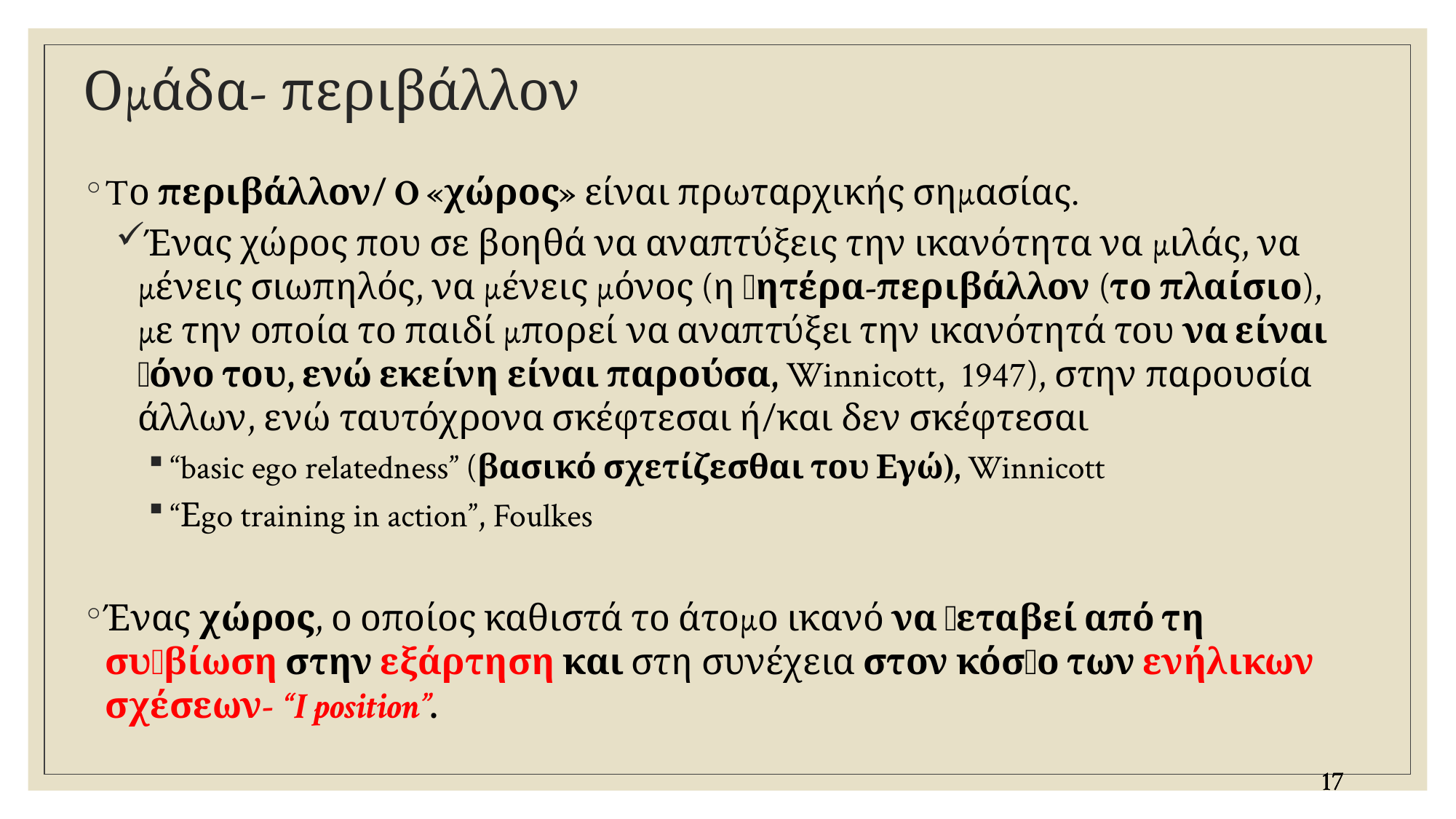

# Ομάδα- περιβάλλον
Tο περιβάλλον/ O «χώρος» είναι πρωταρχικής σημασίας.
Ένας χώρος που σε βοηθά να αναπτύξεις την ικανότητα να μιλάς, να μένεις σιωπηλός, να μένεις μόνος (η μητέρα-περιβάλλον (το πλαίσιο), με την οποία το παιδί μπορεί να αναπτύξει την ικανότητά του να είναι μόνο του, ενώ εκείνη είναι παρούσα, Winnicott,  1947), στην παρουσία άλλων, ενώ ταυτόχρονα σκέφτεσαι ή/και δεν σκέφτεσαι
“basic ego relatedness” (βασικό σχετίζεσθαι του Εγώ), Winnicott
“Εgo training in action”, Foulkes

Ένας χώρος, ο οποίος καθιστά το άτομο ικανό να μεταβεί από τη συμβίωση στην εξάρτηση και στη συνέχεια στον κόσμο των ενήλικων σχέσεων- “I position”.
17
17
17